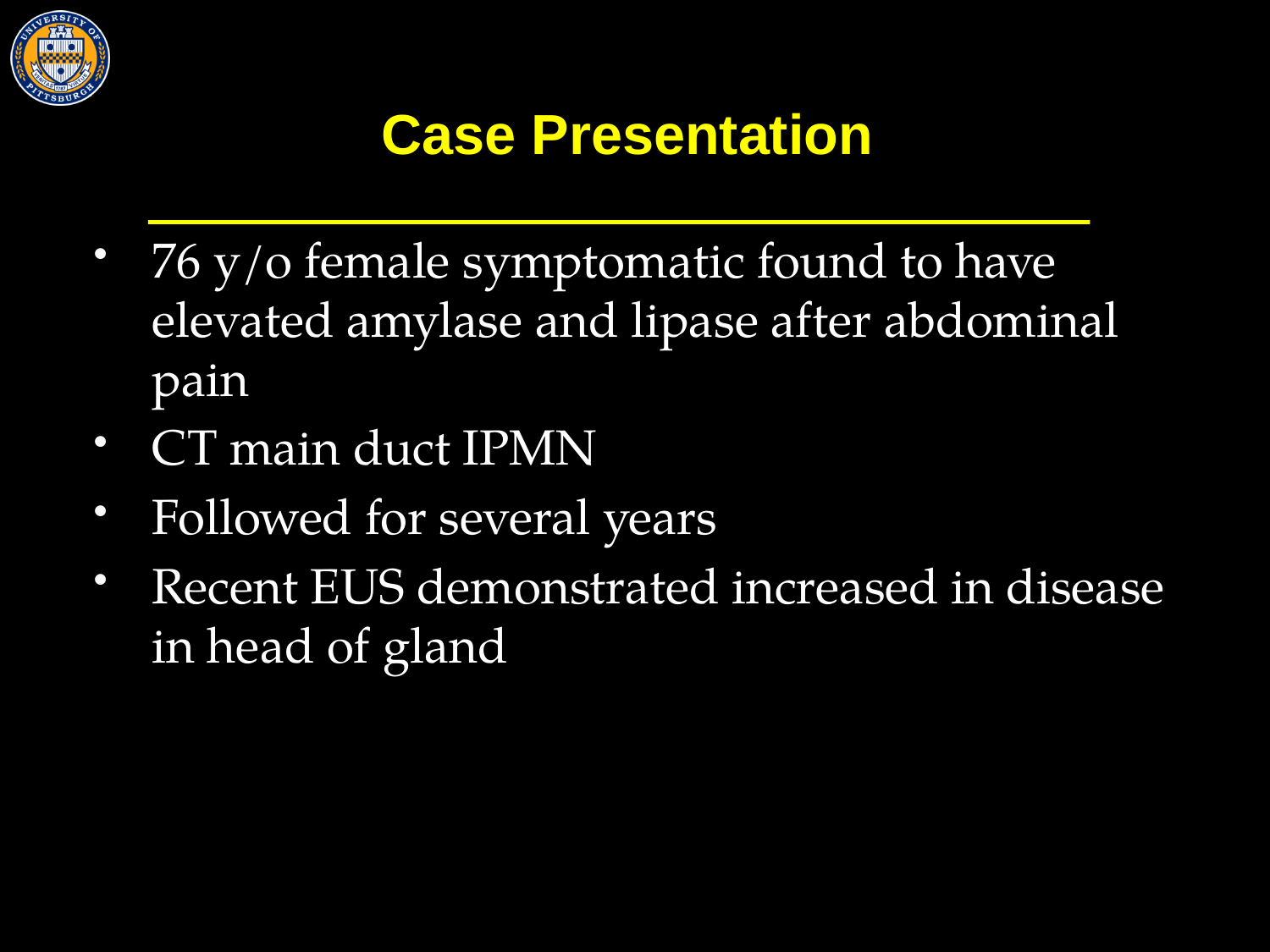

# Case Presentation
76 y/o female symptomatic found to have elevated amylase and lipase after abdominal pain
CT main duct IPMN
Followed for several years
Recent EUS demonstrated increased in disease in head of gland